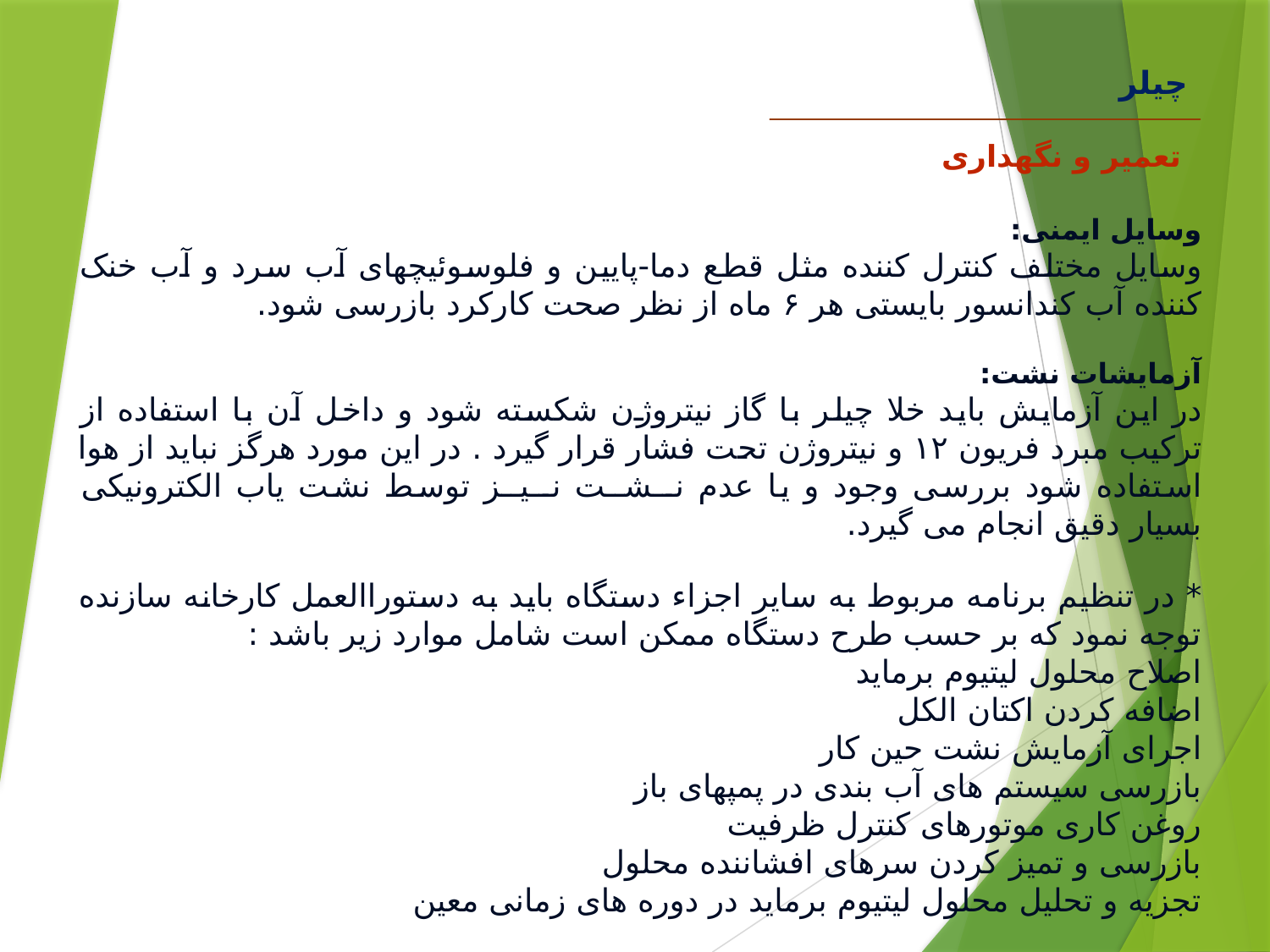

چیلر
تعمیر و نگهداری
وسایل ایمنی:
وسایل مختلف کنترل کننده مثل قطع دما-پایین و فلوسوئیچهای آب سرد و آب خنک کننده آب کندانسور بایستی هر ۶ ماه از نظر صحت کارکرد بازرسی شود.

آزمایشات نشت:
در این آزمایش باید خلا چیلر با گاز نیتروژن شکسته شود و داخل آن با استفاده از ترکیب مبرد فریون ۱۲ و نیتروژن تحت فشار قرار گیرد . در این مورد هرگز نباید از هوا استفاده شود بررسی وجود و یا عدم نــشــت نــیــز توسط نشت یاب الکترونیکی بسیار دقیق انجام می گیرد.

* در تنظیم برنامه مربوط به سایر اجزاء دستگاه باید به دستوراالعمل کارخانه سازنده توجه نمود که بر حسب طرح دستگاه ممکن است شامل موارد زیر باشد :
اصلاح محلول لیتیوم برماید
اضافه کردن اکتان الکل
اجرای آزمایش نشت حین کار
بازرسی سیستم های آب بندی در پمپهای باز
روغن کاری موتورهای کنترل ظرفیت
بازرسی و تمیز کردن سرهای افشاننده محلول
تجزیه و تحلیل محلول لیتیوم برماید در دوره های زمانی معین